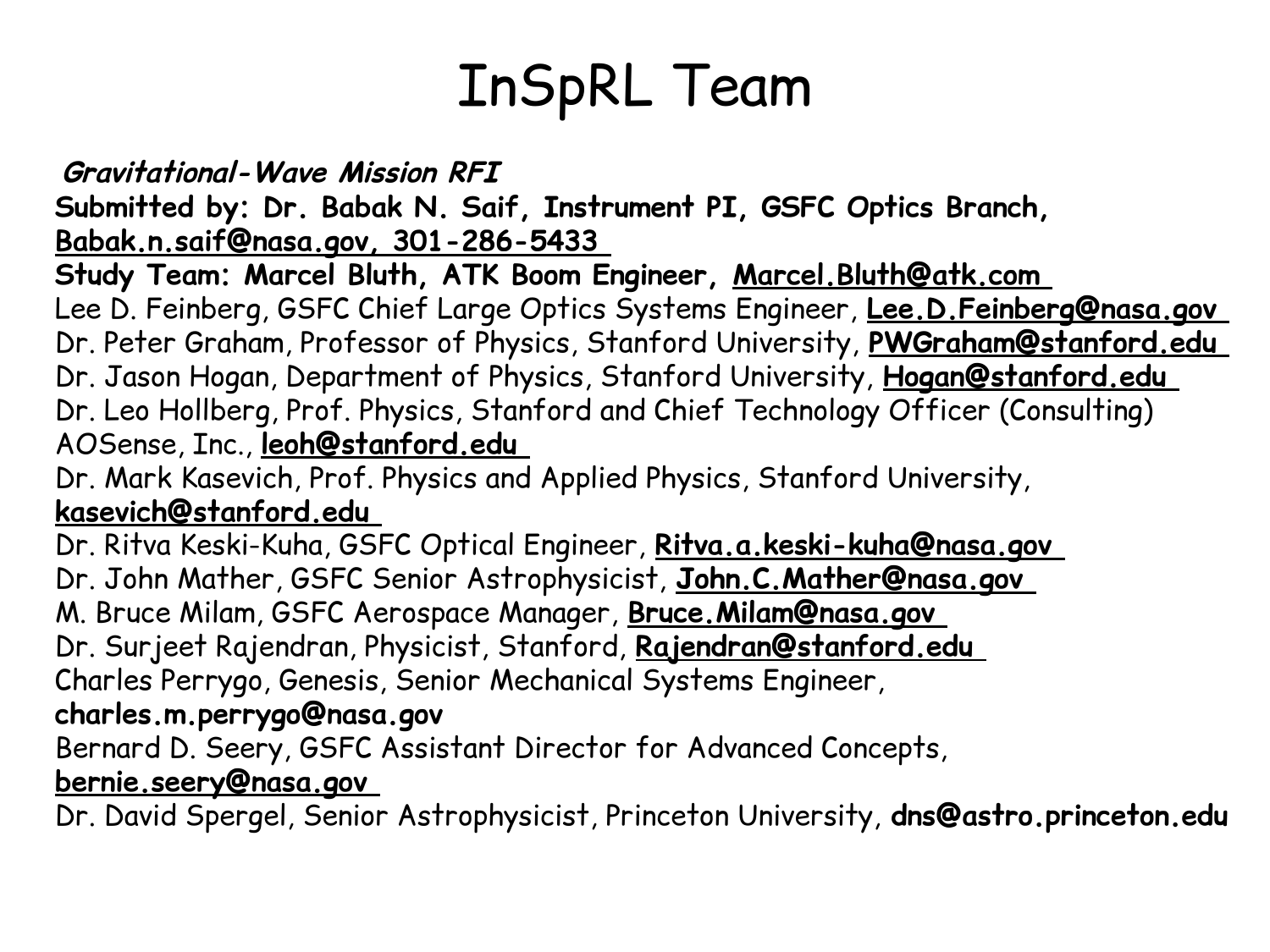

# InSpRL Team

 Gravitational-Wave Mission RFI
Submitted by: Dr. Babak N. Saif, Instrument PI, GSFC Optics Branch, Babak.n.saif@nasa.gov, 301-286-5433
Study Team: Marcel Bluth, ATK Boom Engineer, Marcel.Bluth@atk.com
Lee D. Feinberg, GSFC Chief Large Optics Systems Engineer, Lee.D.Feinberg@nasa.gov
Dr. Peter Graham, Professor of Physics, Stanford University, PWGraham@stanford.edu
Dr. Jason Hogan, Department of Physics, Stanford University, Hogan@stanford.edu
Dr. Leo Hollberg, Prof. Physics, Stanford and Chief Technology Officer (Consulting) AOSense, Inc., leoh@stanford.edu
Dr. Mark Kasevich, Prof. Physics and Applied Physics, Stanford University, kasevich@stanford.edu
Dr. Ritva Keski-Kuha, GSFC Optical Engineer, Ritva.a.keski-kuha@nasa.gov
Dr. John Mather, GSFC Senior Astrophysicist, John.C.Mather@nasa.gov
M. Bruce Milam, GSFC Aerospace Manager, Bruce.Milam@nasa.gov
Dr. Surjeet Rajendran, Physicist, Stanford, Rajendran@stanford.edu
Charles Perrygo, Genesis, Senior Mechanical Systems Engineer, charles.m.perrygo@nasa.gov
Bernard D. Seery, GSFC Assistant Director for Advanced Concepts, bernie.seery@nasa.gov
Dr. David Spergel, Senior Astrophysicist, Princeton University, dns@astro.princeton.edu